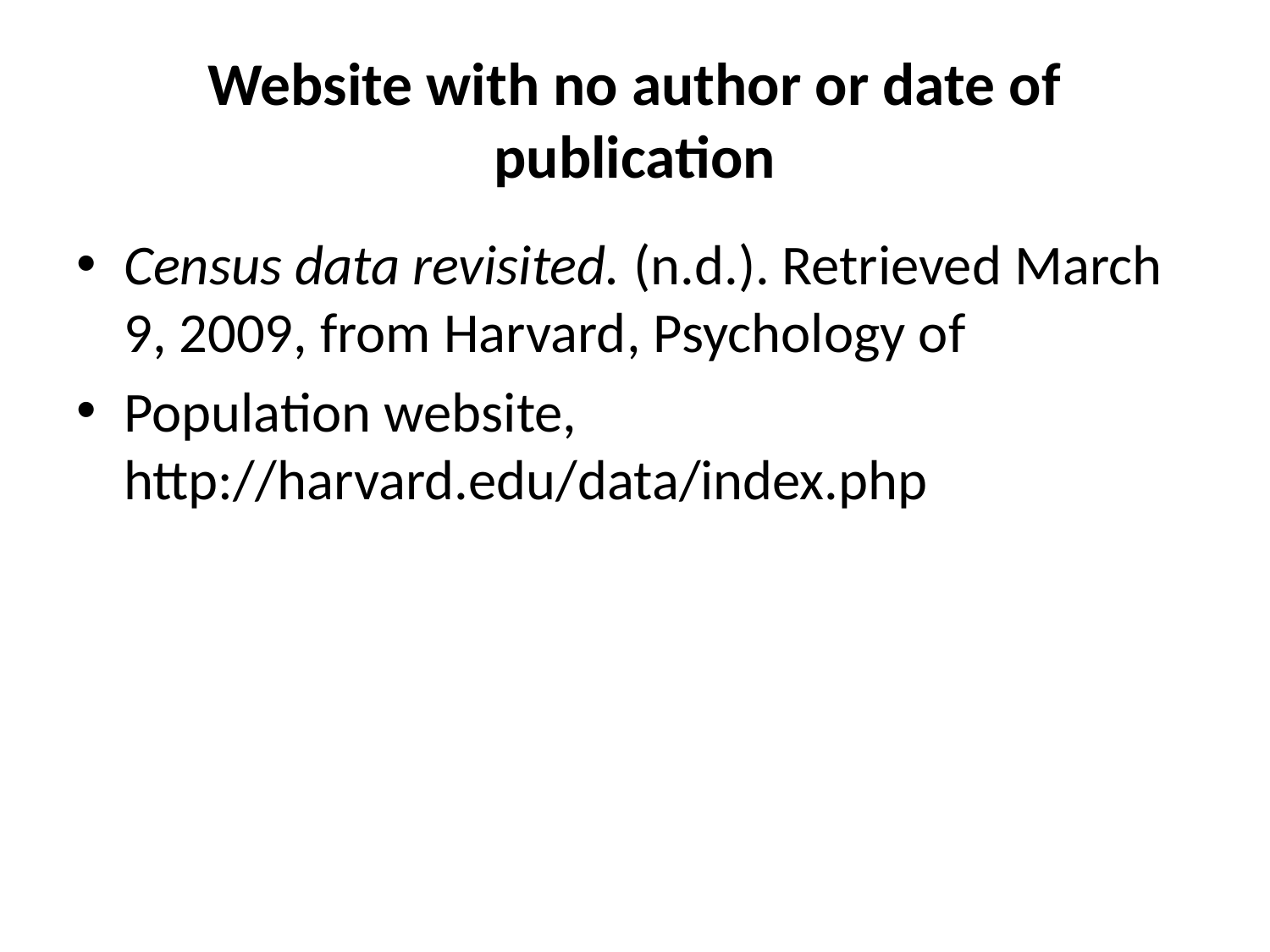

# Website with no author or date of publication
Census data revisited. (n.d.). Retrieved March 9, 2009, from Harvard, Psychology of
Population website,  http://harvard.edu/data/index.php